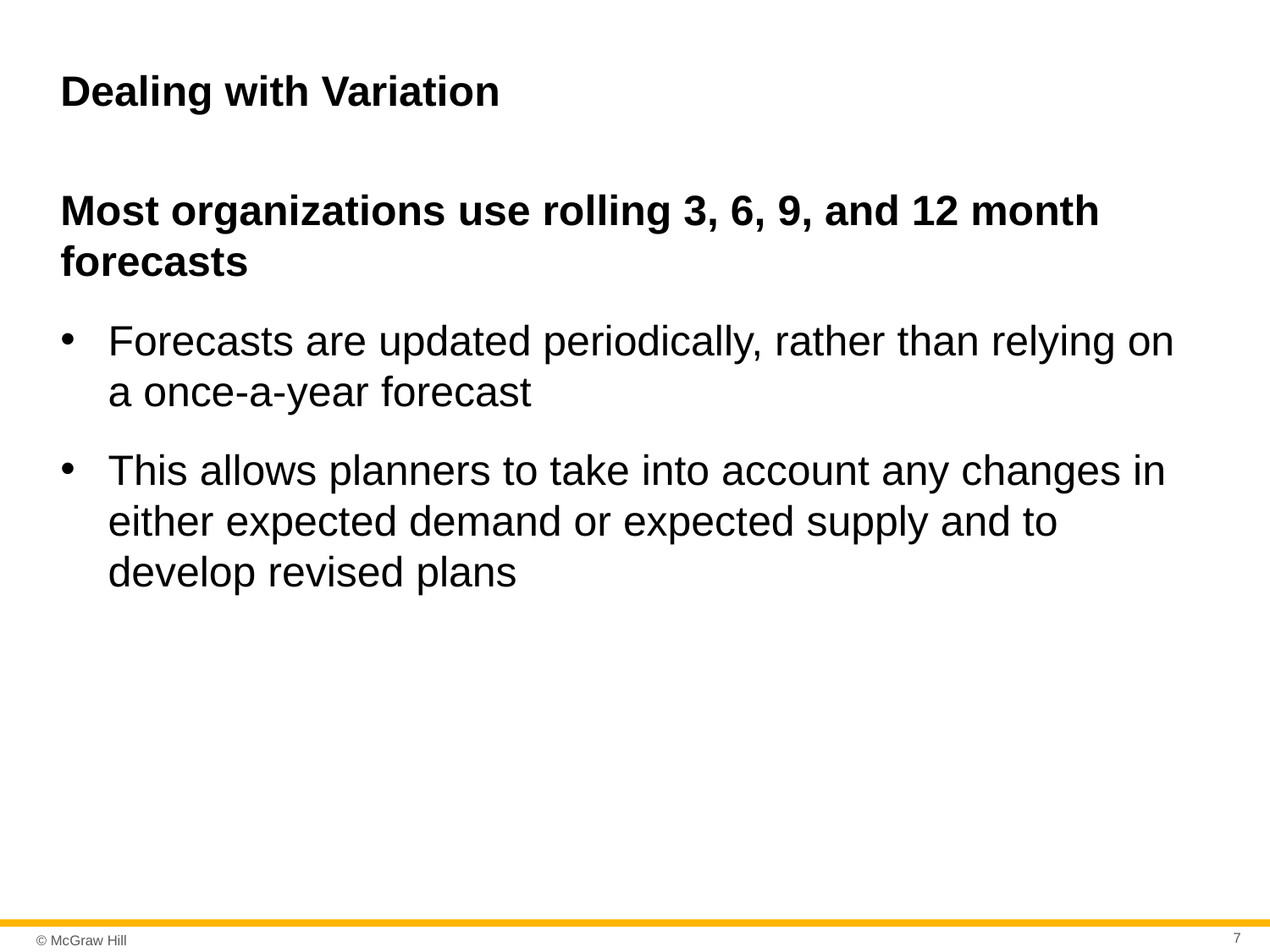

# Dealing with Variation
Most organizations use rolling 3, 6, 9, and 12 month forecasts
Forecasts are updated periodically, rather than relying on a once-a-year forecast
This allows planners to take into account any changes in either expected demand or expected supply and to develop revised plans